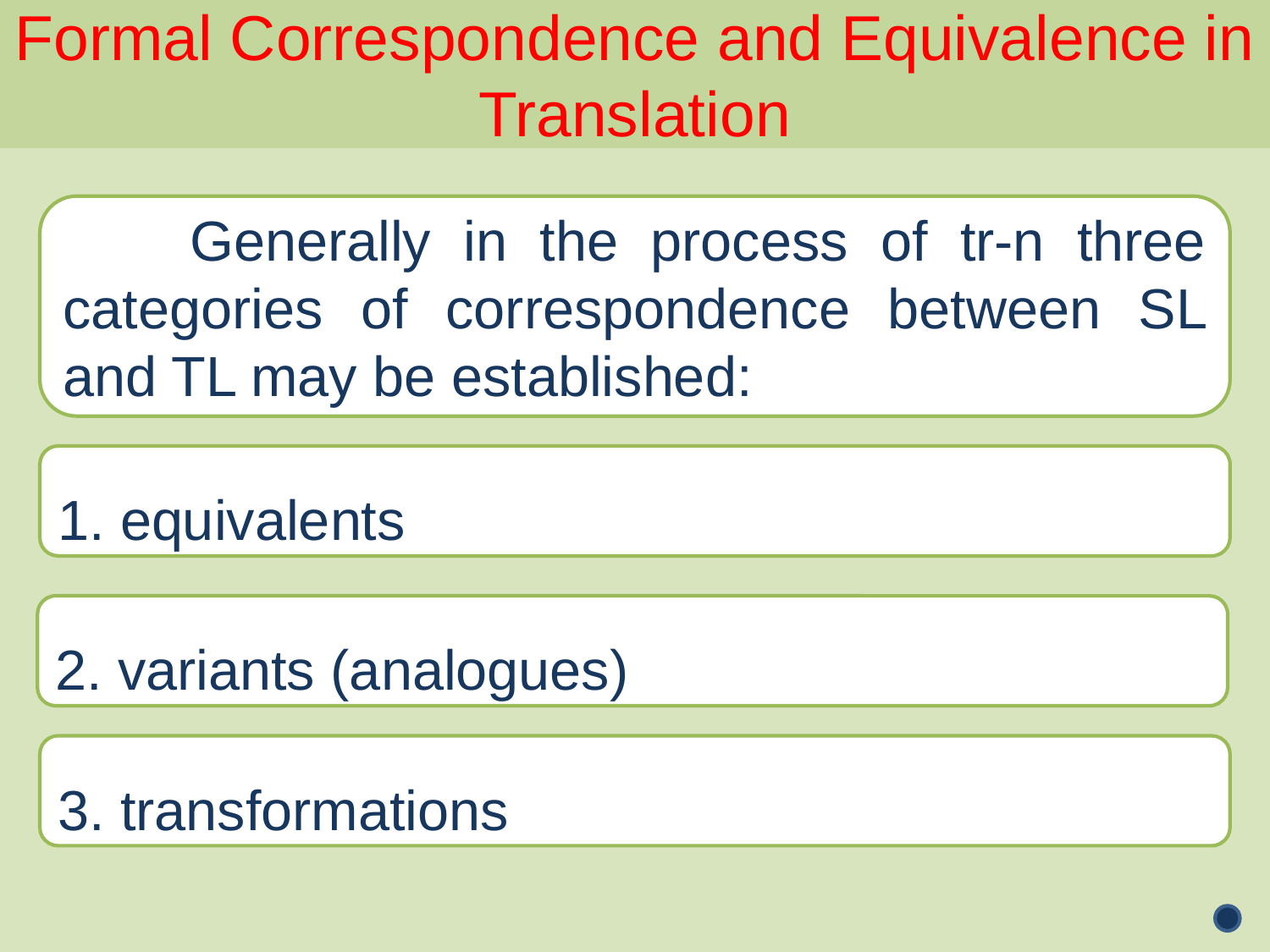

Formal Correspondence and Equivalence in Translation
	Generally in the process of tr-n three categories of correspondence between SL and TL may be established:
1. equivalents
2. variants (analogues)
3. transformations